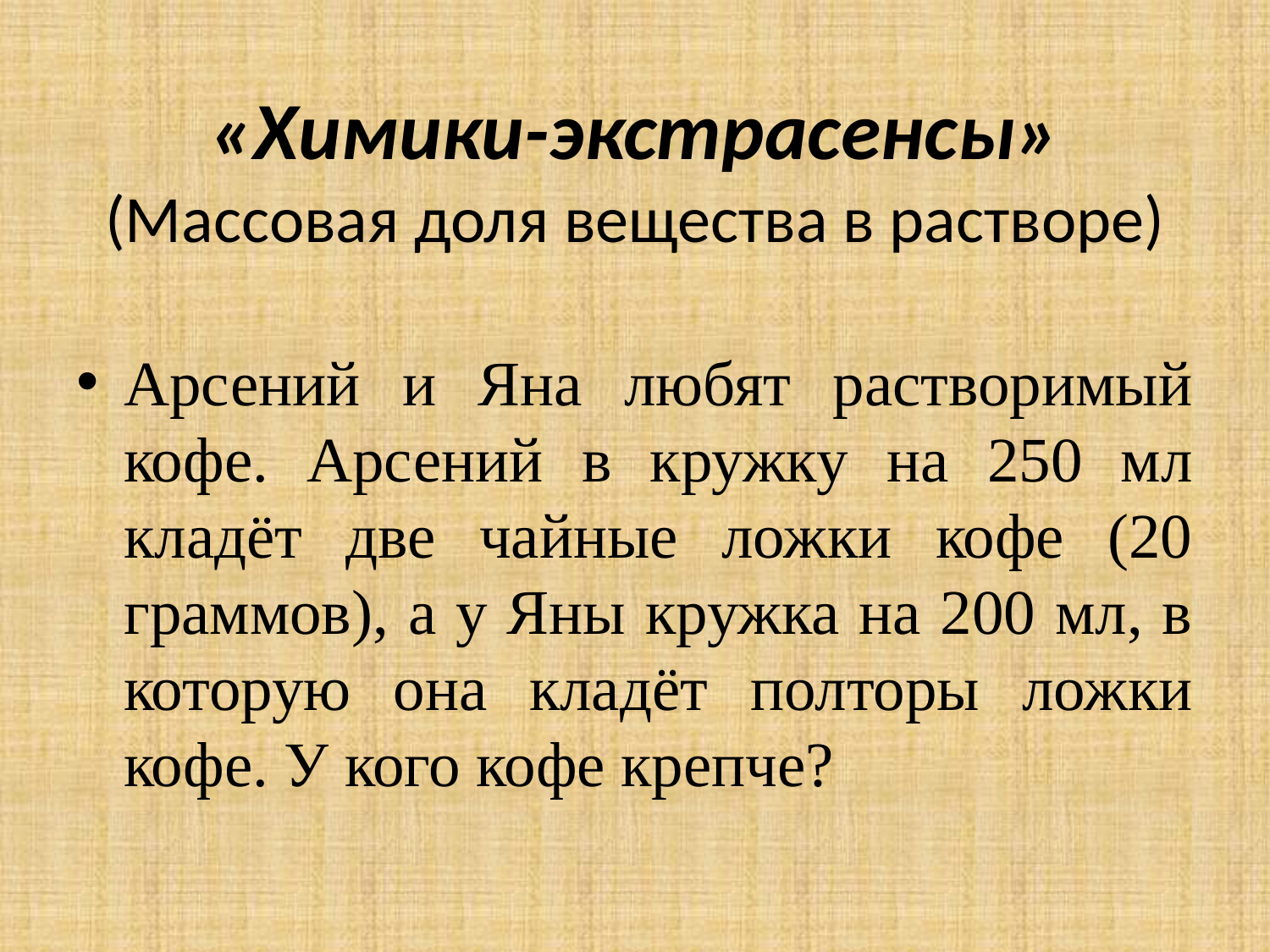

# «Химики-экстрасенсы» (Массовая доля вещества в растворе)
Арсений и Яна любят растворимый кофе. Арсений в кружку на 250 мл кладёт две чайные ложки кофе (20 граммов), а у Яны кружка на 200 мл, в которую она кладёт полторы ложки кофе. У кого кофе крепче?